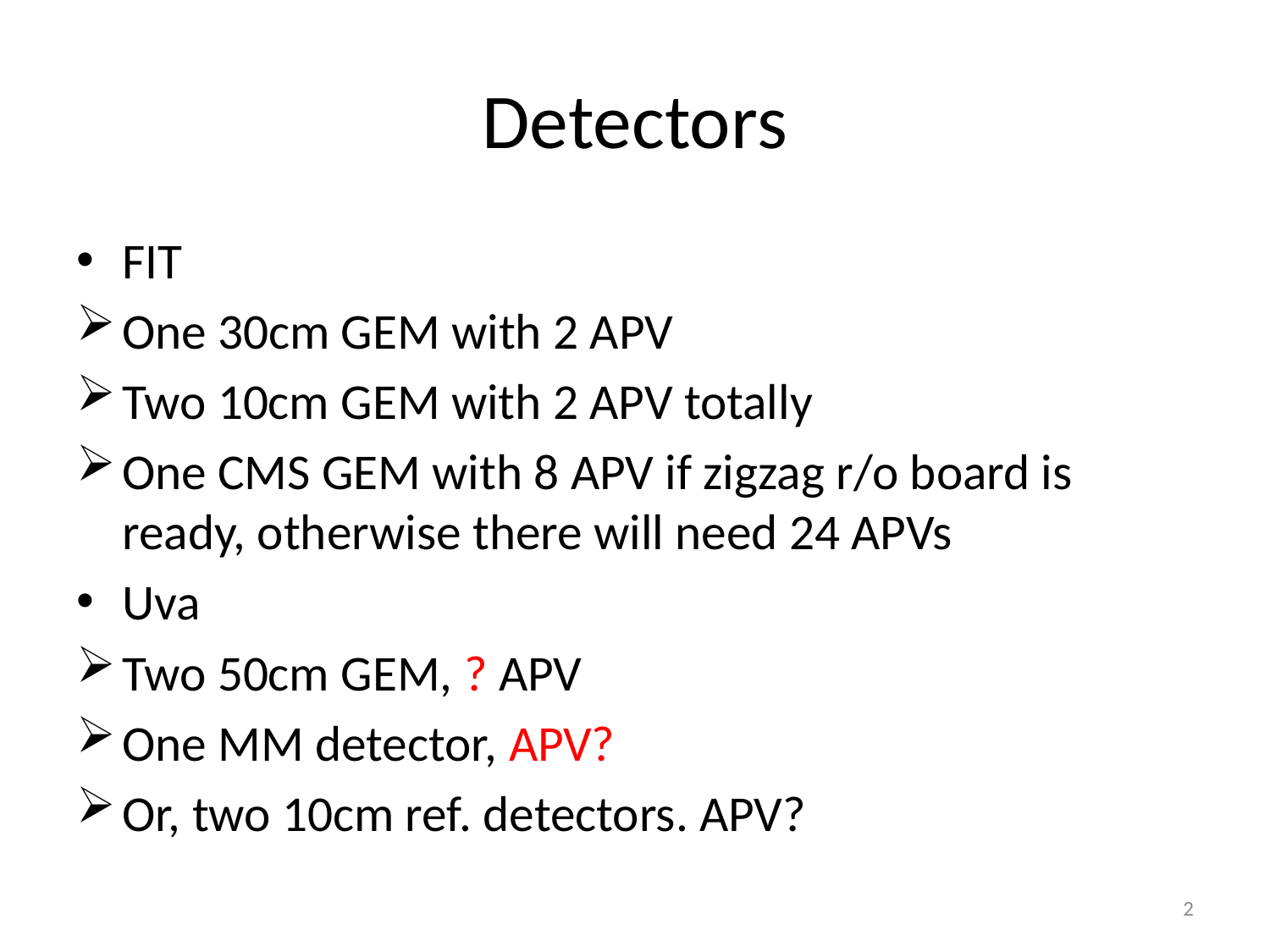

# Detectors
FIT
One 30cm GEM with 2 APV
Two 10cm GEM with 2 APV totally
One CMS GEM with 8 APV if zigzag r/o board is ready, otherwise there will need 24 APVs
Uva
Two 50cm GEM, ? APV
One MM detector, APV?
Or, two 10cm ref. detectors. APV?
2